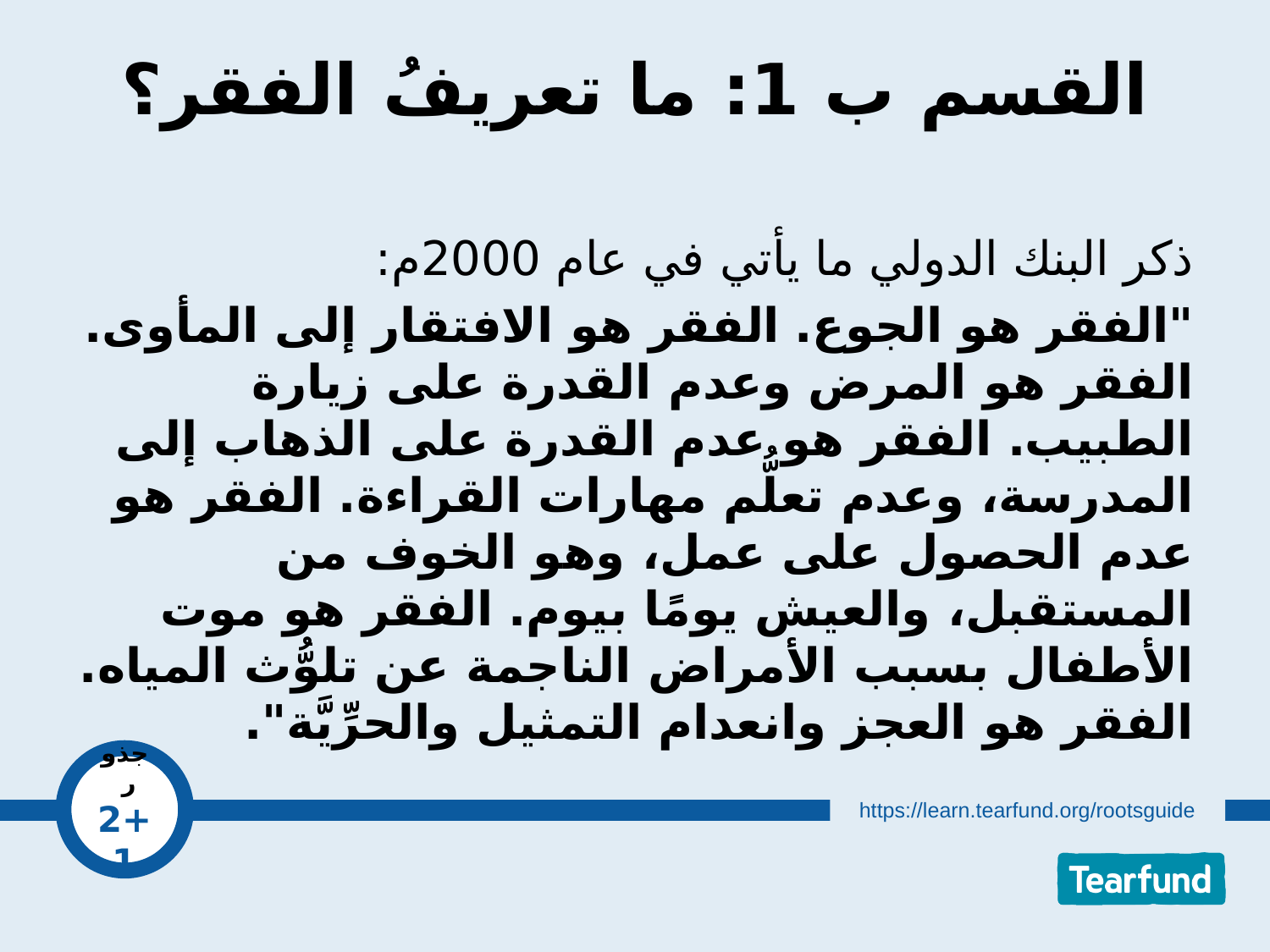

# القسم ب 1: ما تعريفُ الفقر؟
ذكر البنك الدولي ما يأتي في عام 2000م:
"الفقر هو الجوع. الفقر هو الافتقار إلى المأوى. الفقر هو المرض وعدم القدرة على زيارة الطبيب. الفقر هو عدم القدرة على الذهاب إلى المدرسة، وعدم تعلُّم مهارات القراءة. الفقر هو عدم الحصول على عمل، وهو الخوف من المستقبل، والعيش يومًا بيوم. الفقر هو موت الأطفال بسبب الأمراض الناجمة عن تلوُّث المياه. الفقر هو العجز وانعدام التمثيل والحرِّيَّة".